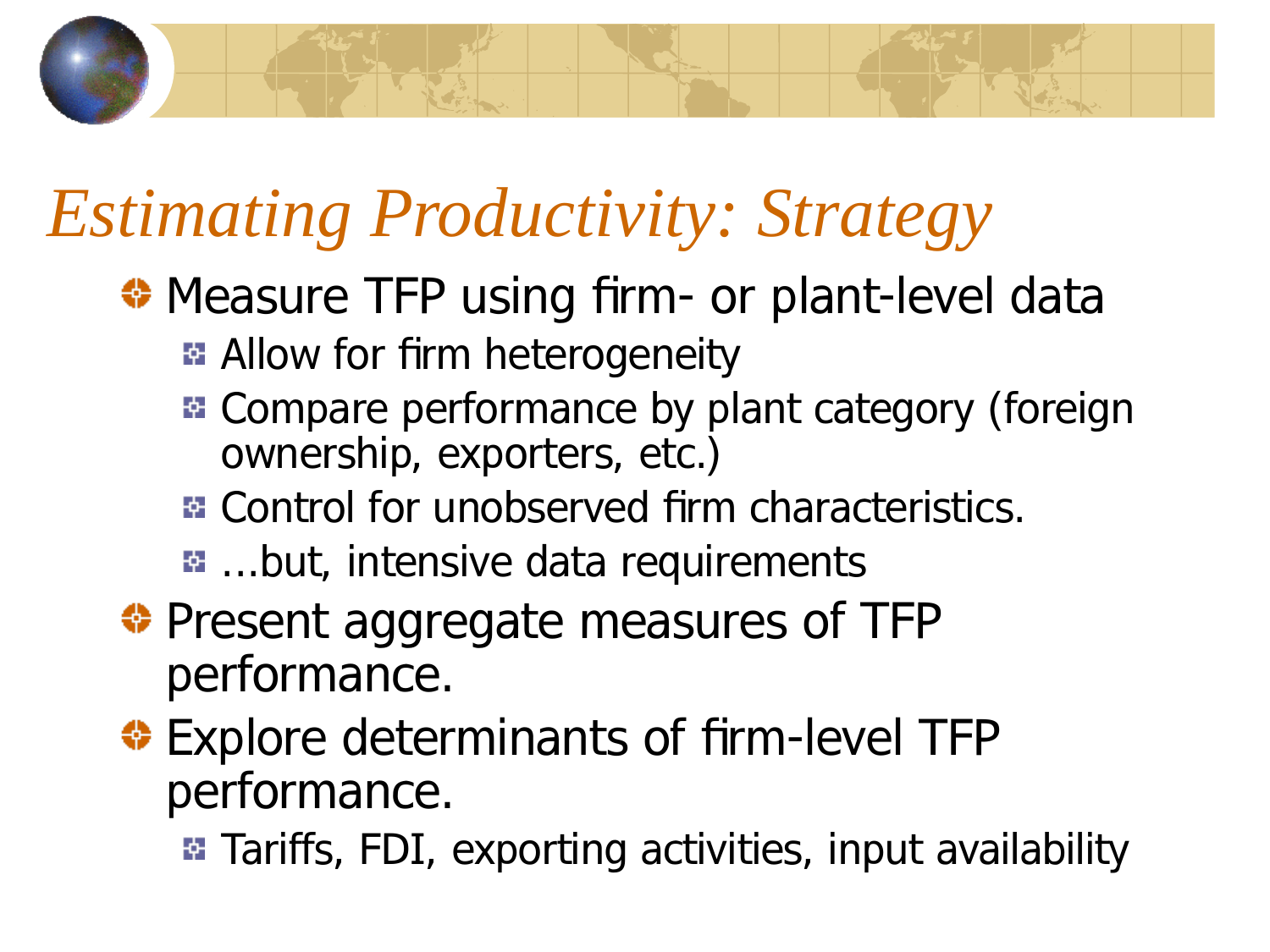

# Estimating Productivity: Strategy
Measure TFP using firm- or plant-level data
Allow for firm heterogeneity
Compare performance by plant category (foreign ownership, exporters, etc.)
Control for unobserved firm characteristics.
...but, intensive data requirements
Present aggregate measures of TFP performance.
Explore determinants of firm-level TFP performance.
Tariffs, FDI, exporting activities, input availability